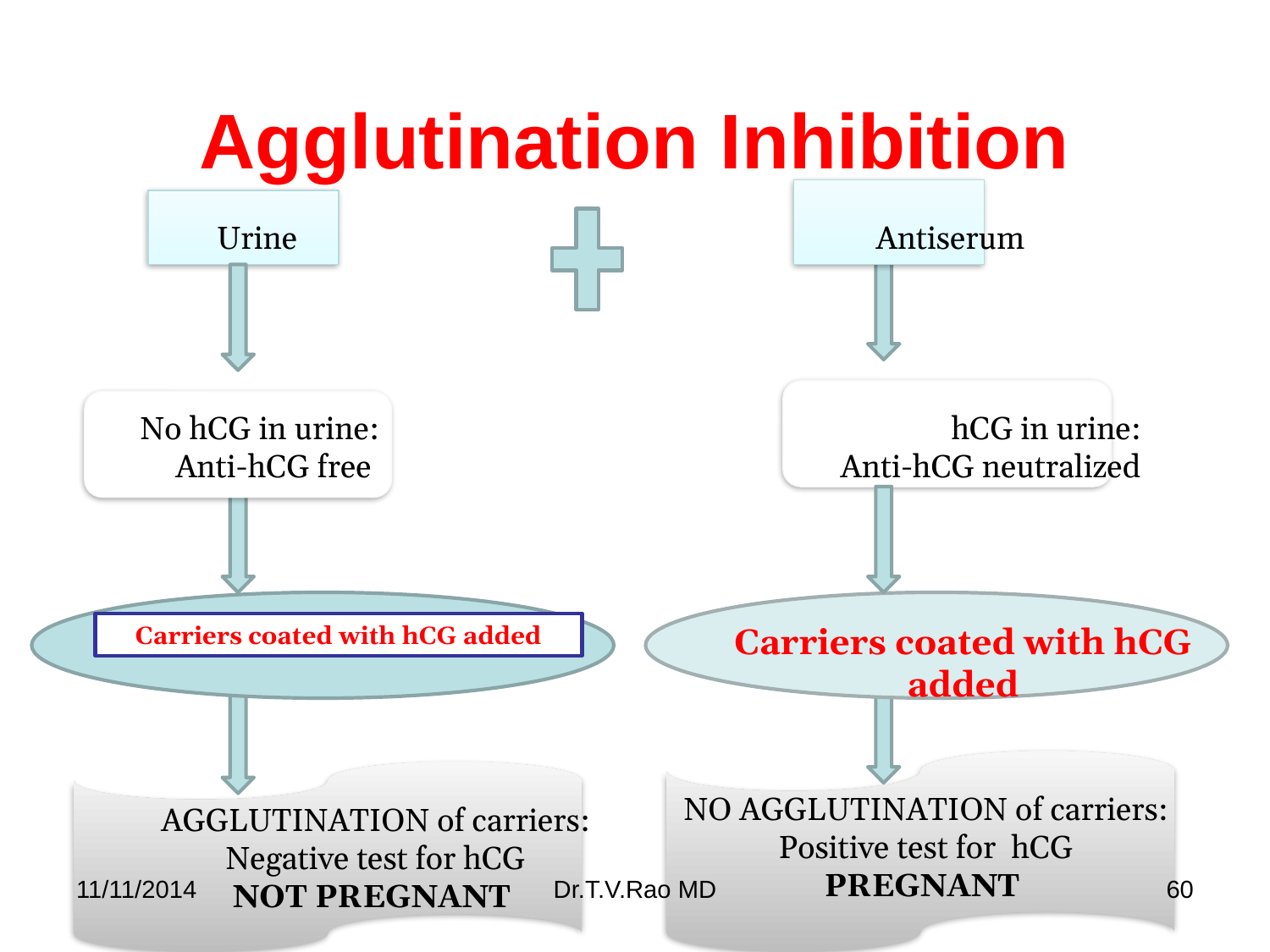

# Agglutination Inhibition

Urine
Antiserum

No hCG in urine:
Anti-hCG free
hCG in urine:
Anti-hCG neutralized

Carriers coated with hCG added
Carriers coated with hCG added

NO AGGLUTINATION of carriers:
Positive test for  hCG
PREGNANT
AGGLUTINATION of carriers:
Negative test for hCG
NOT PREGNANT
11/11/2014
Dr.T.V.Rao MD
60